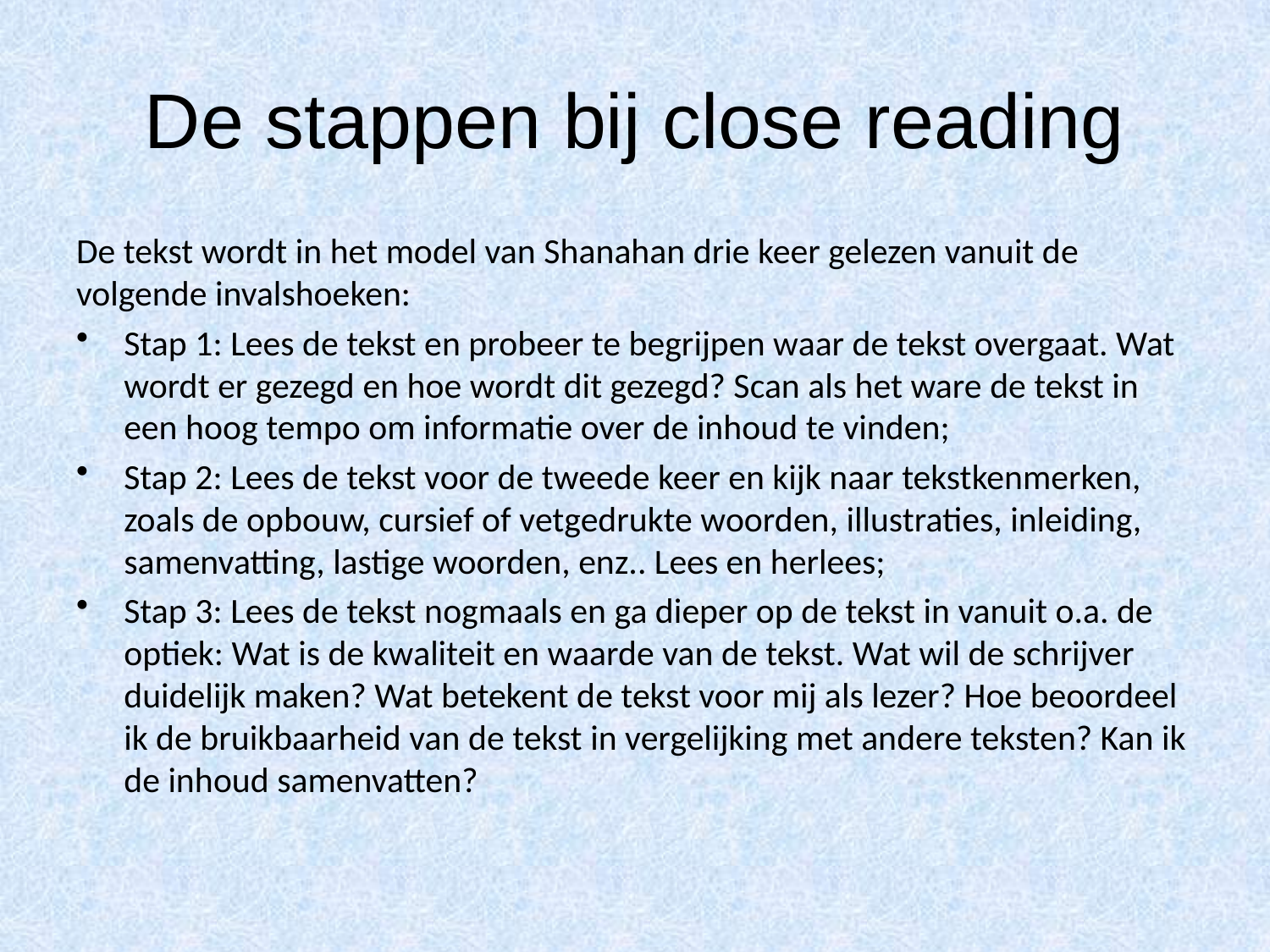

# De stappen bij close reading
De tekst wordt in het model van Shanahan drie keer gelezen vanuit de volgende invalshoeken:
Stap 1: Lees de tekst en probeer te begrijpen waar de tekst overgaat. Wat wordt er gezegd en hoe wordt dit gezegd? Scan als het ware de tekst in een hoog tempo om informatie over de inhoud te vinden;
Stap 2: Lees de tekst voor de tweede keer en kijk naar tekstkenmerken, zoals de opbouw, cursief of vetgedrukte woorden, illustraties, inleiding, samenvatting, lastige woorden, enz.. Lees en herlees;
Stap 3: Lees de tekst nogmaals en ga dieper op de tekst in vanuit o.a. de optiek: Wat is de kwaliteit en waarde van de tekst. Wat wil de schrijver duidelijk maken? Wat betekent de tekst voor mij als lezer? Hoe beoordeel ik de bruikbaarheid van de tekst in vergelijking met andere teksten? Kan ik de inhoud samenvatten?